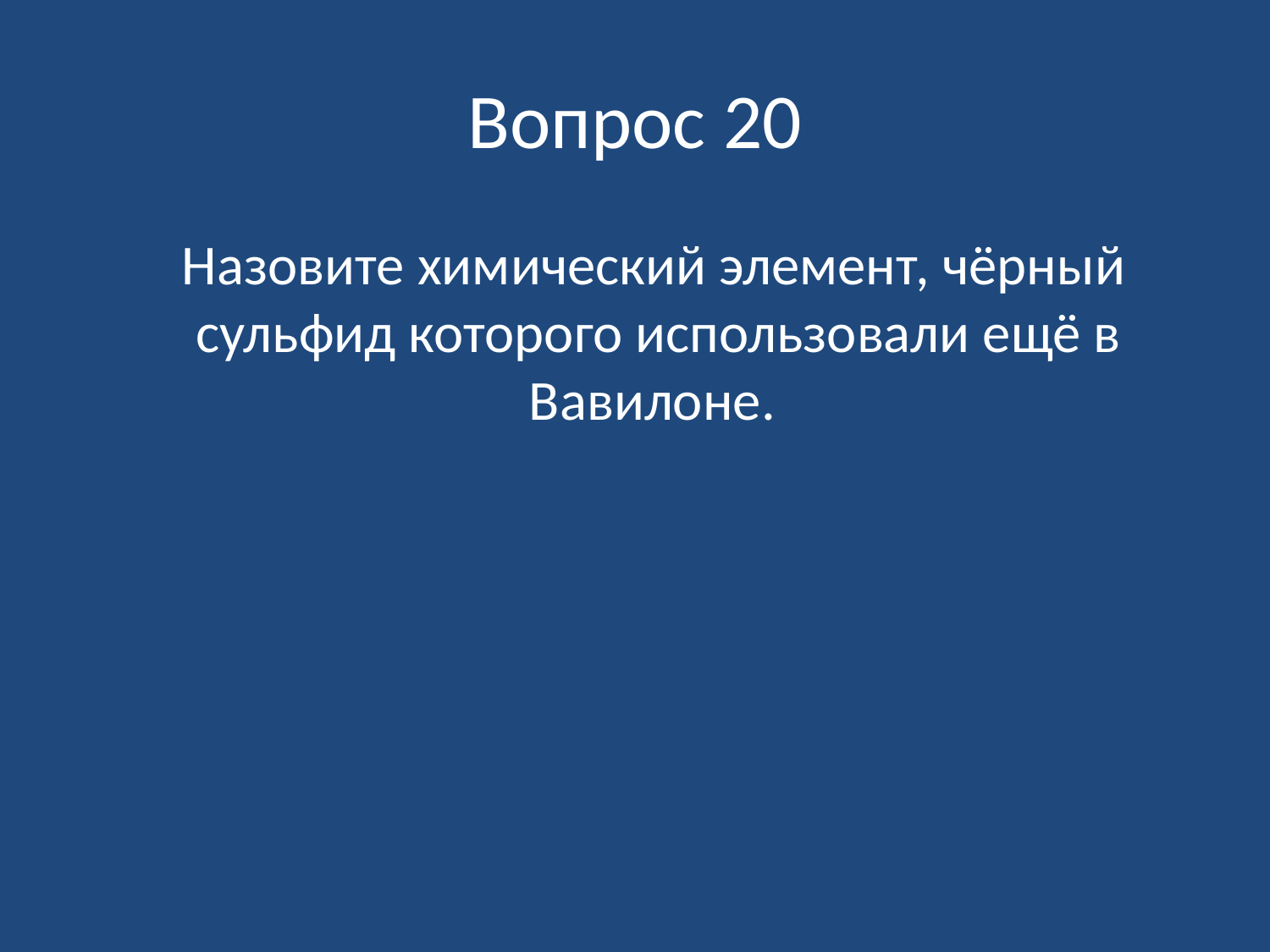

# Вопрос 20
   Назовите химический элемент, чёрный сульфид которого использовали ещё в Вавилоне.